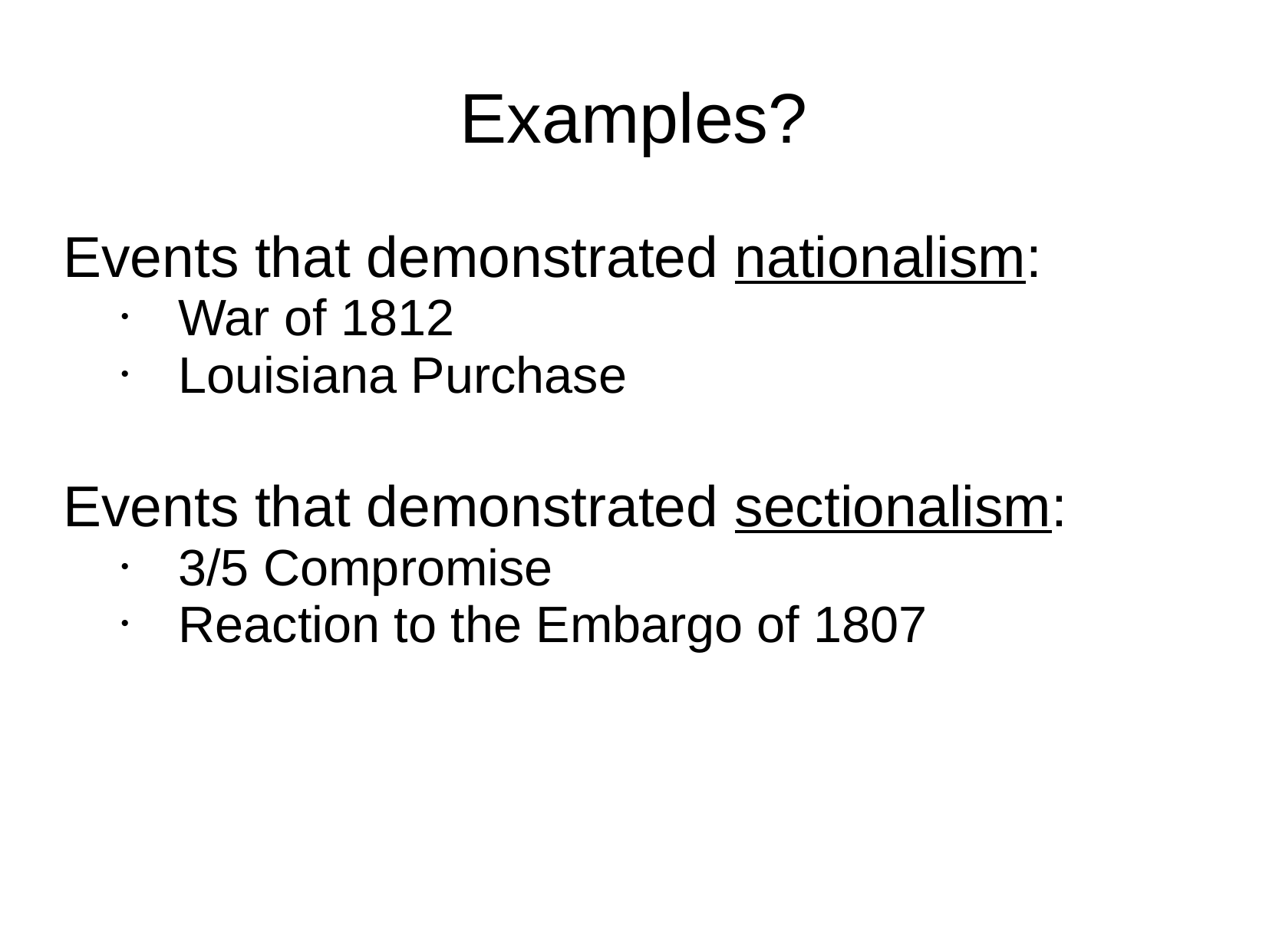

Examples?
Events that demonstrated nationalism:
War of 1812
Louisiana Purchase

Events that demonstrated sectionalism:
3/5 Compromise
Reaction to the Embargo of 1807